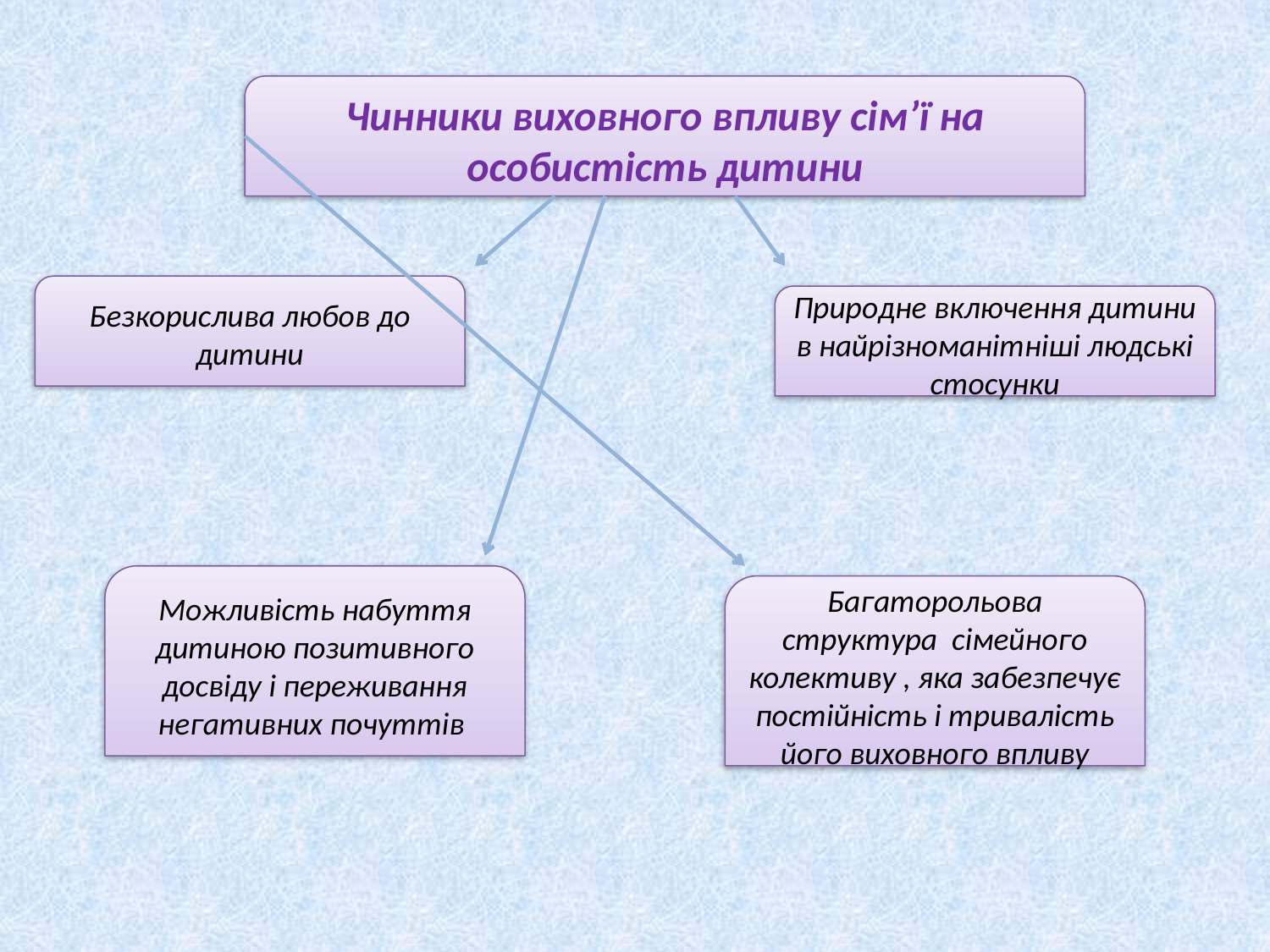

Чинники виховного впливу сім’ї на особистість дитини
Безкорислива любов до дитини
Природне включення дитини в найрізноманітніші людські стосунки
Можливість набуття дитиною позитивного досвіду і переживання негативних почуттів
Багаторольова структура  сімейного колективу , яка забезпечує постійність і тривалість його виховного впливу